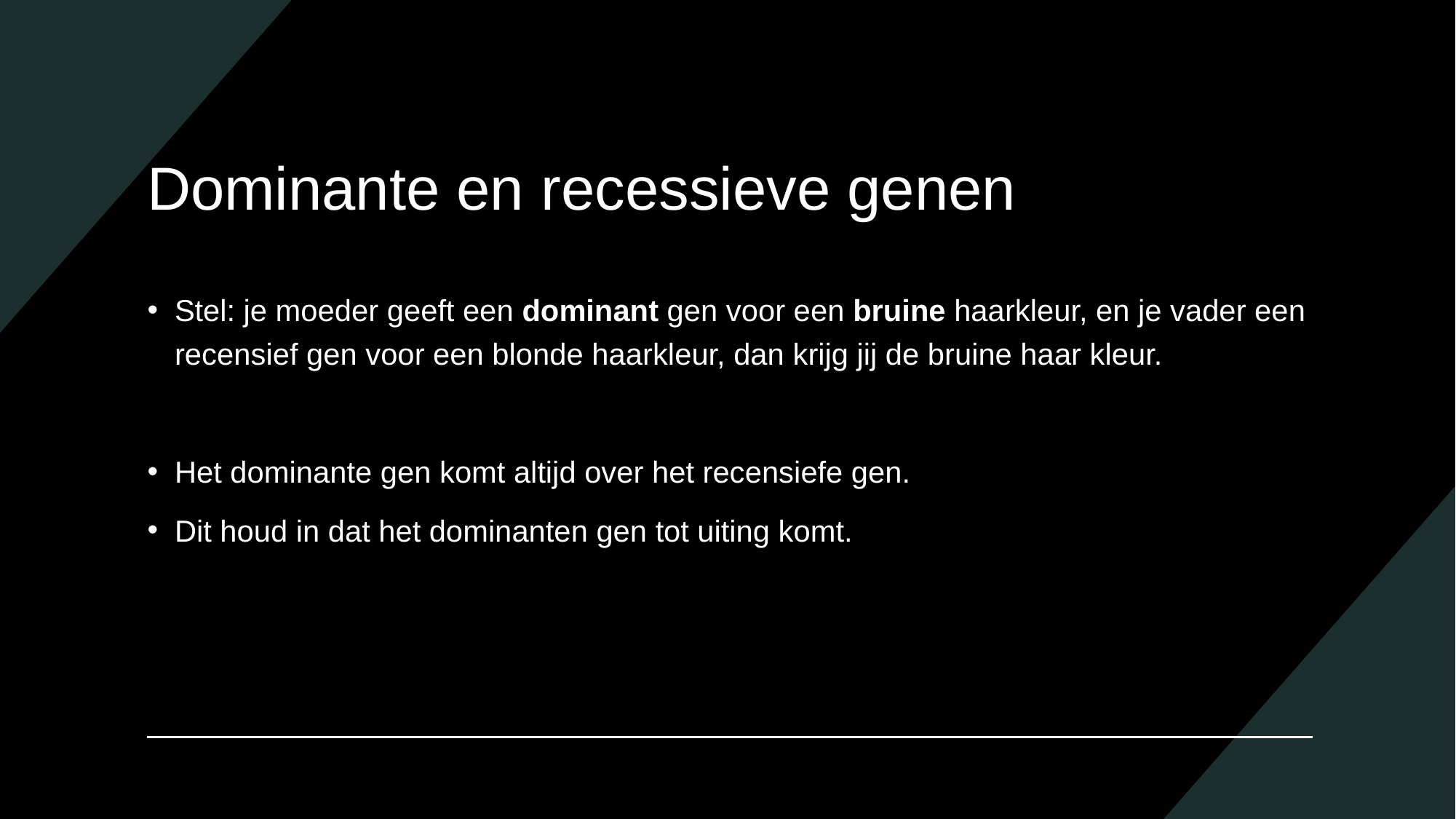

# Dominante en recessieve genen
Stel: je moeder geeft een dominant gen voor een bruine haarkleur, en je vader een recensief gen voor een blonde haarkleur, dan krijg jij de bruine haar kleur.

Het dominante gen komt altijd over het recensiefe gen.
Dit houd in dat het dominanten gen tot uiting komt.